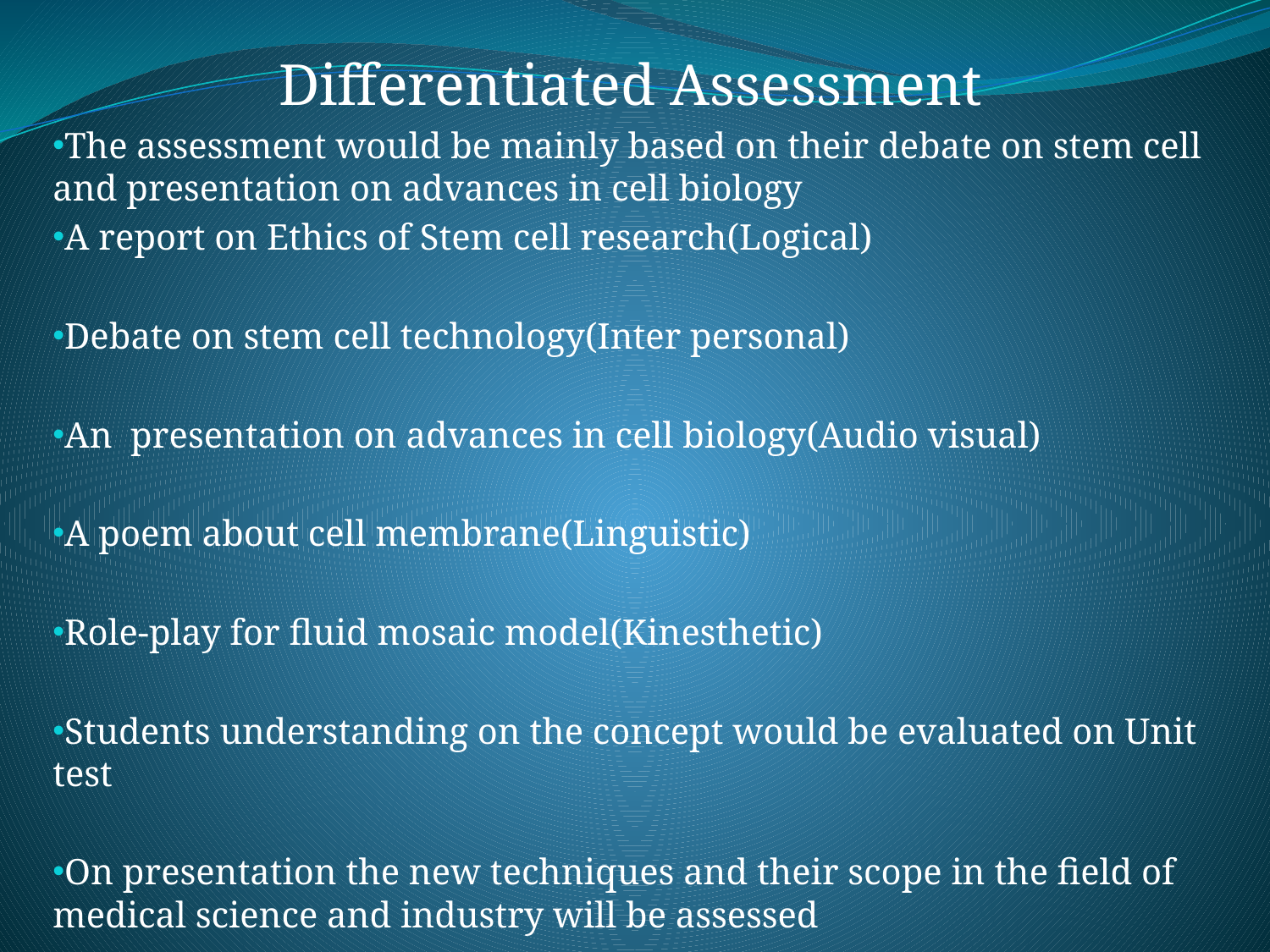

Differentiated Assessment
The assessment would be mainly based on their debate on stem cell and presentation on advances in cell biology
A report on Ethics of Stem cell research(Logical)

Debate on stem cell technology(Inter personal)

An  presentation on advances in cell biology(Audio visual)

A poem about cell membrane(Linguistic)

Role-play for fluid mosaic model(Kinesthetic)

Students understanding on the concept would be evaluated on Unit test

On presentation the new techniques and their scope in the field of medical science and industry will be assessed